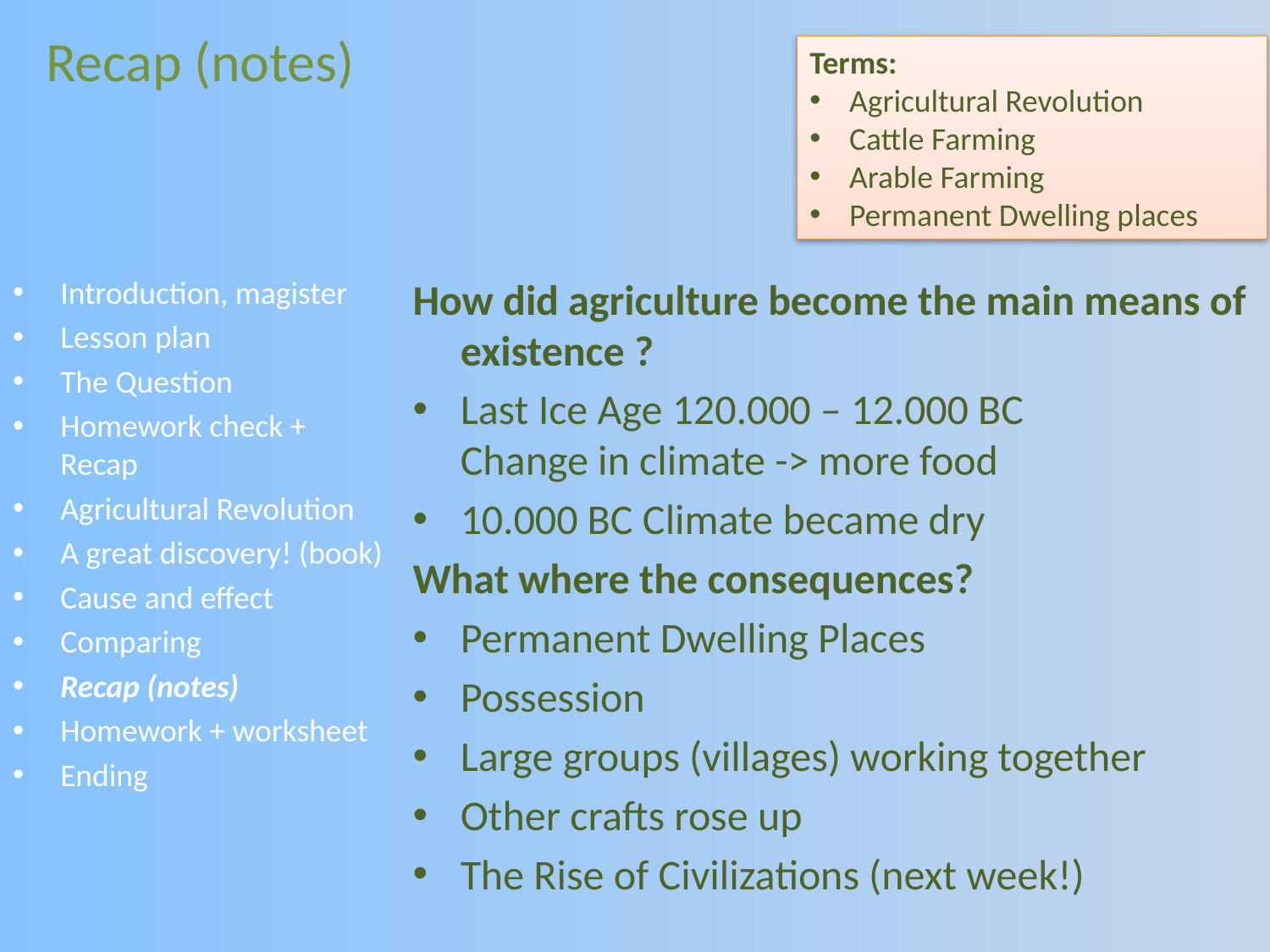

Recap (notes)
Terms:
Agricultural Revolution
Cattle Farming
Arable Farming
Permanent Dwelling places
Introduction, magister
Lesson plan
The Question
Homework check + Recap
Agricultural Revolution
A great discovery! (book)
Cause and effect
Comparing
Recap (notes)
Homework + worksheet
Ending
How did agriculture become the main means of existence ?
Last Ice Age 120.000 – 12.000 BC
Change in climate -> more food
10.000 BC Climate became dry
What where the consequences?
Permanent Dwelling Places
Possession
Large groups (villages) working together
Other crafts rose up
The Rise of Civilizations (next week!)